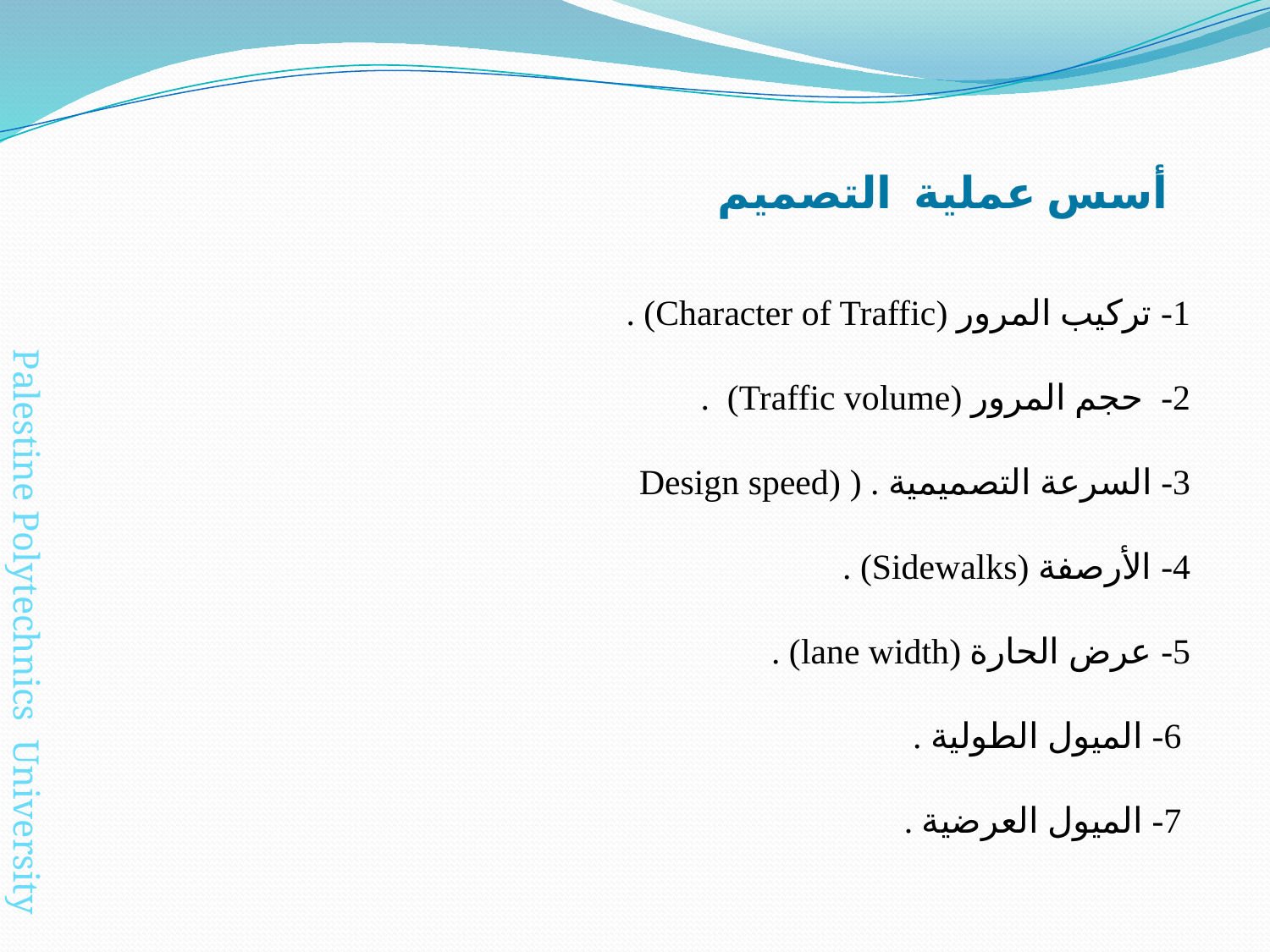

أسس عملية  التصميم
# 1- تركيب المرور (Character of Traffic) . 2-  حجم المرور (Traffic volume)  . 3- السرعة التصميمية Design speed) ) . 4- الأرصفة (Sidewalks) . 5- عرض الحارة (lane width) . 6- الميول الطولية . 7- الميول العرضية .
Palestine Polytechnics  University